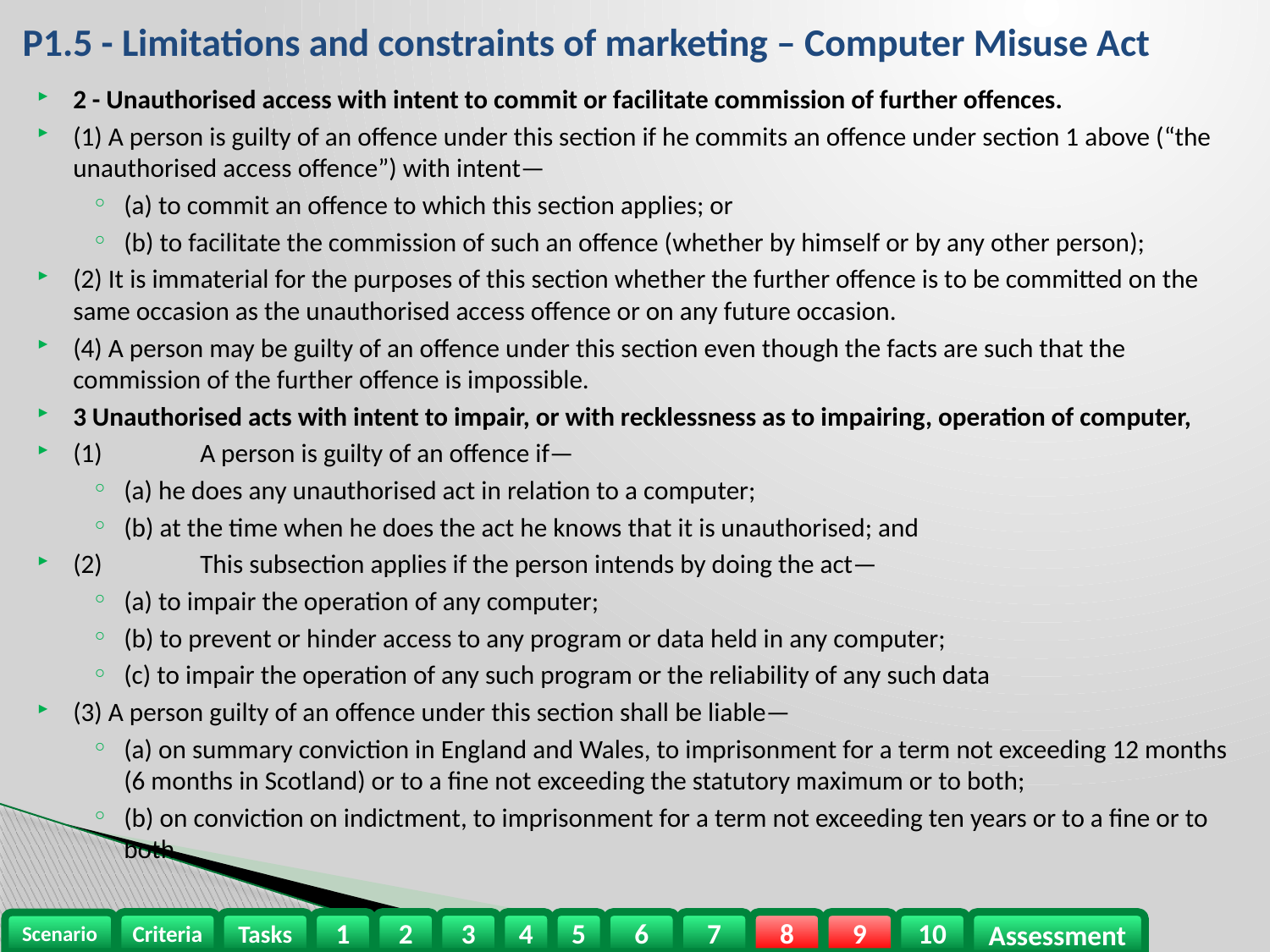

# P1.5 - Limitations and constraints of marketing – Computer Misuse Act
2 - Unauthorised access with intent to commit or facilitate commission of further offences.
(1) A person is guilty of an offence under this section if he commits an offence under section 1 above (“the unauthorised access offence”) with intent—
(a) to commit an offence to which this section applies; or
(b) to facilitate the commission of such an offence (whether by himself or by any other person);
(2) It is immaterial for the purposes of this section whether the further offence is to be committed on the same occasion as the unauthorised access offence or on any future occasion.
(4) A person may be guilty of an offence under this section even though the facts are such that the commission of the further offence is impossible.
3 Unauthorised acts with intent to impair, or with recklessness as to impairing, operation of computer,
(1)	A person is guilty of an offence if—
(a) he does any unauthorised act in relation to a computer;
(b) at the time when he does the act he knows that it is unauthorised; and
(2)	This subsection applies if the person intends by doing the act—
(a) to impair the operation of any computer;
(b) to prevent or hinder access to any program or data held in any computer;
(c) to impair the operation of any such program or the reliability of any such data
(3) A person guilty of an offence under this section shall be liable—
(a) on summary conviction in England and Wales, to imprisonment for a term not exceeding 12 months (6 months in Scotland) or to a fine not exceeding the statutory maximum or to both;
(b) on conviction on indictment, to imprisonment for a term not exceeding ten years or to a fine or to both